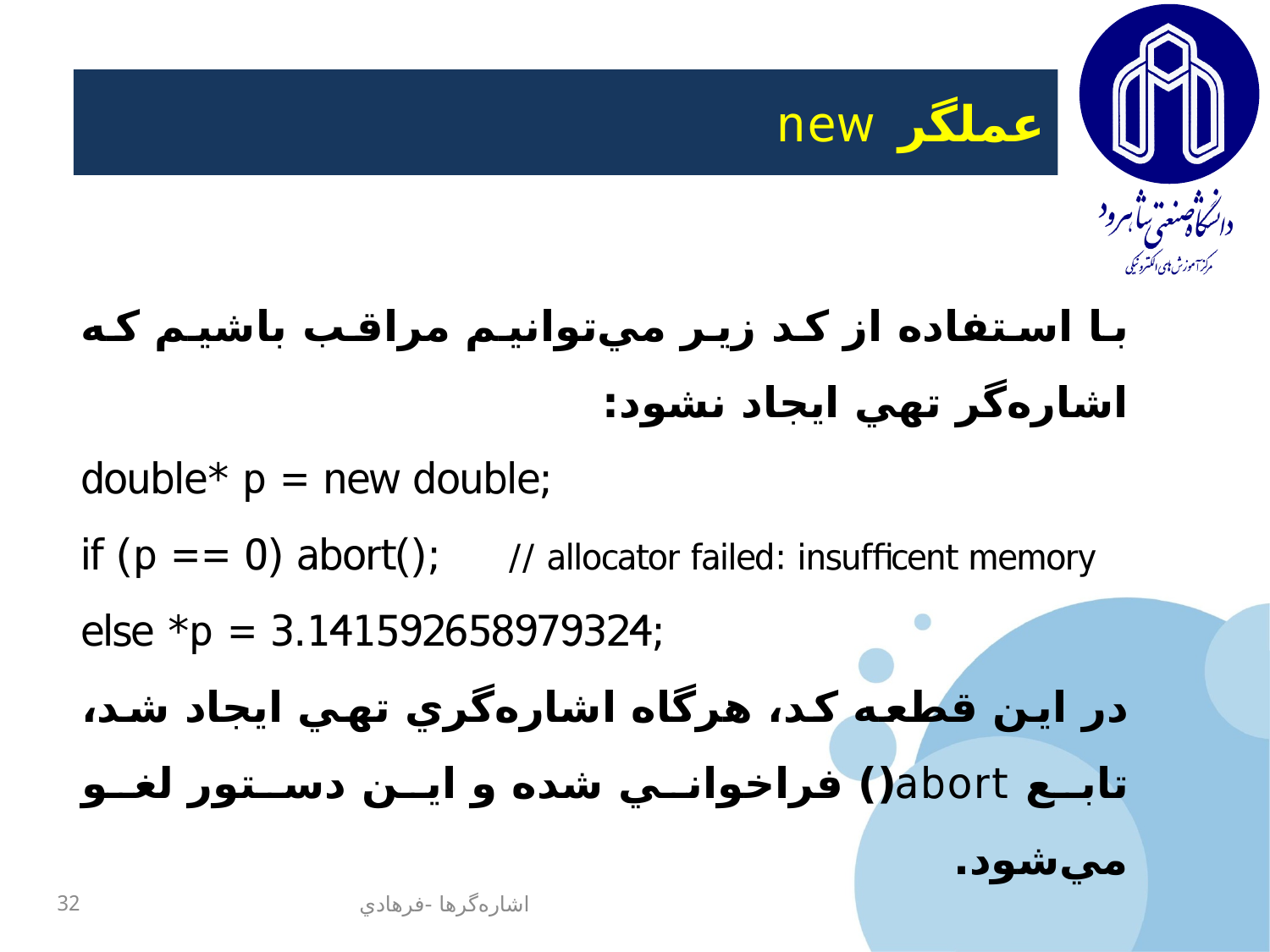

# عملگر new
با استفاده از کد زير مي‌توانيم مراقب باشيم که اشاره‌گر تهي ايجاد نشود:
double* p = new double;
if (p == 0) abort();     // allocator failed: insufficent memory
else *p = 3.141592658979324;
در اين قطعه کد، هرگاه اشاره‌گري تهي ايجاد شد، تابع abort() فراخواني شده و اين دستور لغو مي‌شود.
32
اشاره‌گرها -فرهادي